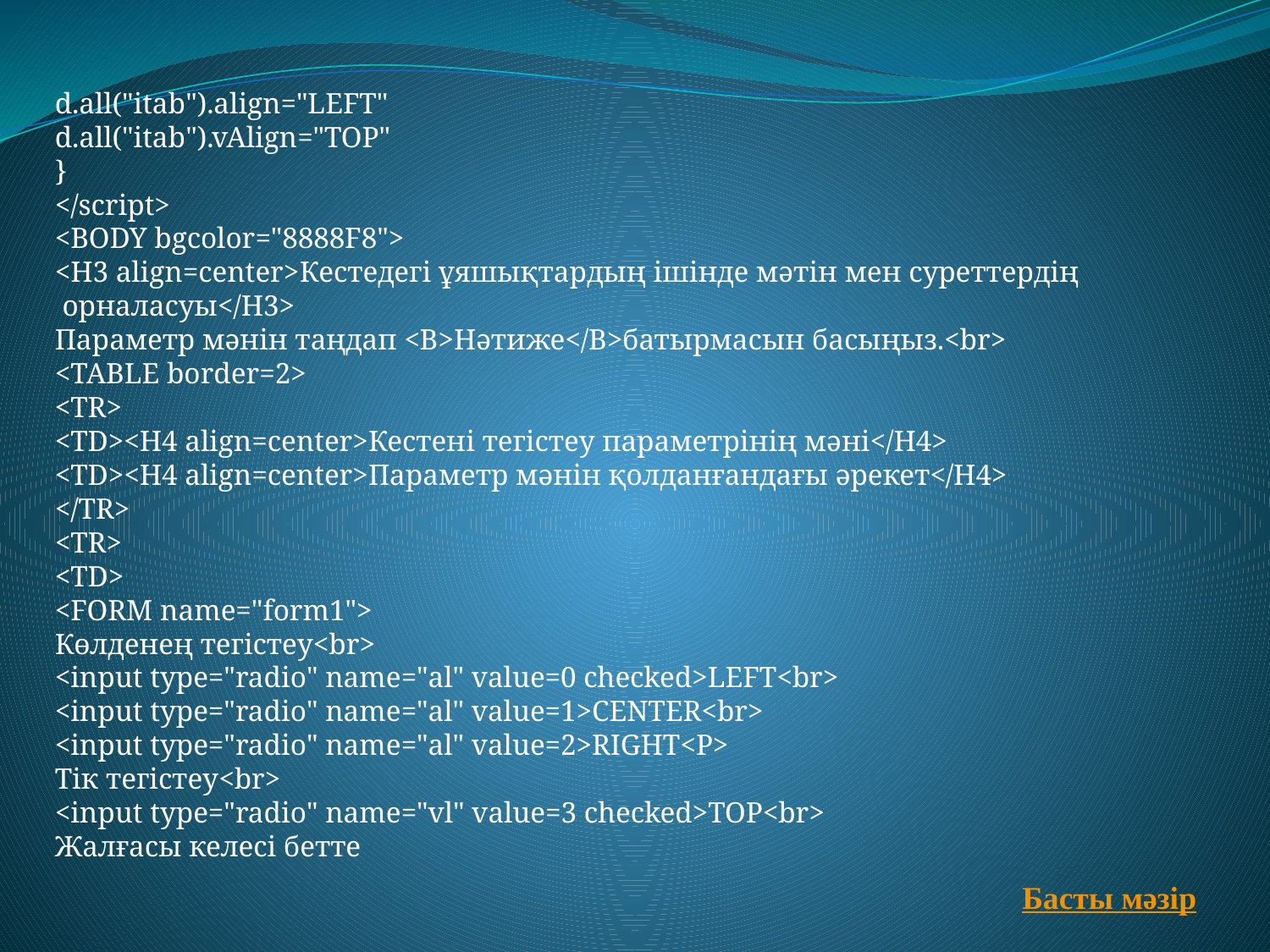

d.all("itab").align="LEFT"
d.all("itab").vAlign="TOP"
}
</script>
<BODY bgcolor="8888F8">
<H3 align=center>Кестедегі ұяшықтардың ішінде мәтін мен суреттердің
 орналасуы</H3>
Параметр мәнін таңдап <B>Нәтиже</B>батырмасын басыңыз.<br>
<TABLE border=2>
<TR>
<TD><H4 align=center>Кестені тегістеу параметрінің мәні</Н4>
<TD><H4 align=center>Параметр мәнін қолданғандағы әрекет</Н4>
</TR>
<TR>
<TD>
<FORM name="form1">
Көлденең тегістеу<br>
<input type="radio" name="al" value=0 checked>LEFT<br>
<input type="radio" name="al" value=1>CENTER<br>
<input type="radio" name="al" value=2>RIGHT<P>
Тік тегістеу<br>
<input type="radio" name="vl" value=3 checked>TOP<br>
Жалғасы келесі бетте

	Басты мәзір